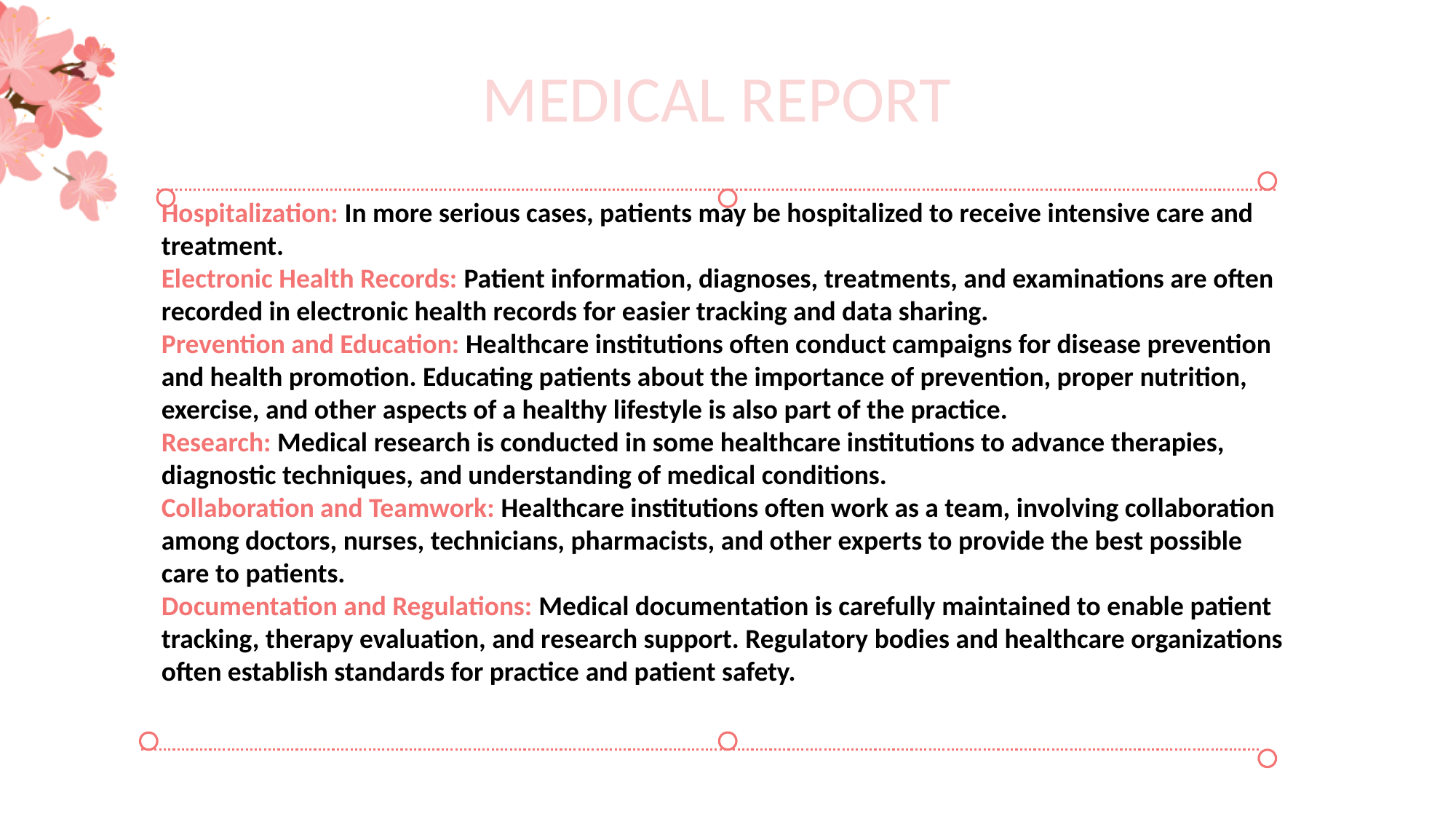

MEDICAL REPORT

Hospitalization: In more serious cases, patients may be hospitalized to receive intensive care and treatment.
Electronic Health Records: Patient information, diagnoses, treatments, and examinations are often recorded in electronic health records for easier tracking and data sharing.
Prevention and Education: Healthcare institutions often conduct campaigns for disease prevention and health promotion. Educating patients about the importance of prevention, proper nutrition, exercise, and other aspects of a healthy lifestyle is also part of the practice.
Research: Medical research is conducted in some healthcare institutions to advance therapies, diagnostic techniques, and understanding of medical conditions.
Collaboration and Teamwork: Healthcare institutions often work as a team, involving collaboration among doctors, nurses, technicians, pharmacists, and other experts to provide the best possible care to patients.
Documentation and Regulations: Medical documentation is carefully maintained to enable patient tracking, therapy evaluation, and research support. Regulatory bodies and healthcare organizations often establish standards for practice and patient safety.